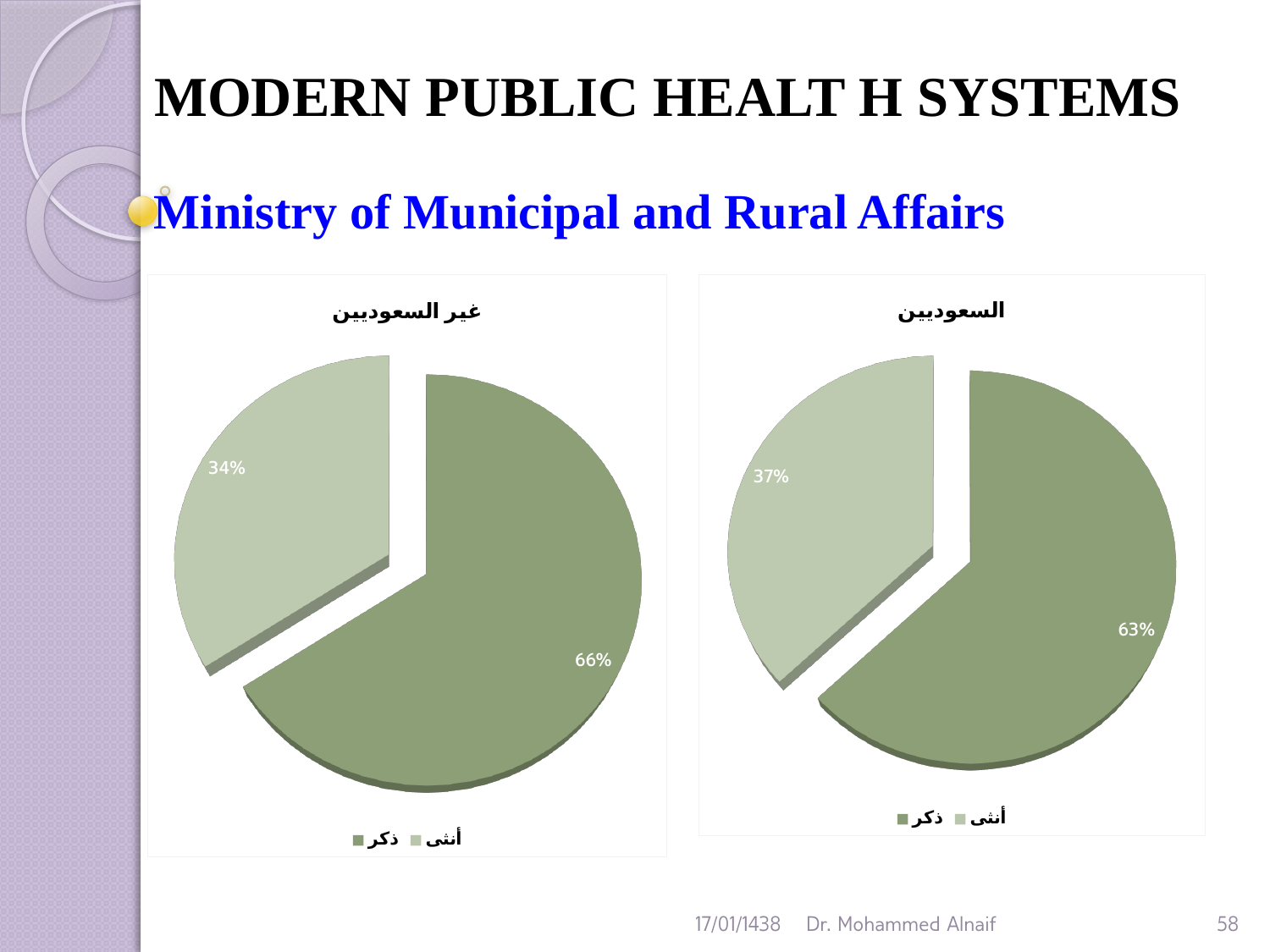

# MODERN PUBLIC HEALT H SYSTEMS
Ministry of Municipal and Rural Affairs

[unsupported chart]

[unsupported chart]

17/01/1438
Dr. Mohammed Alnaif
58